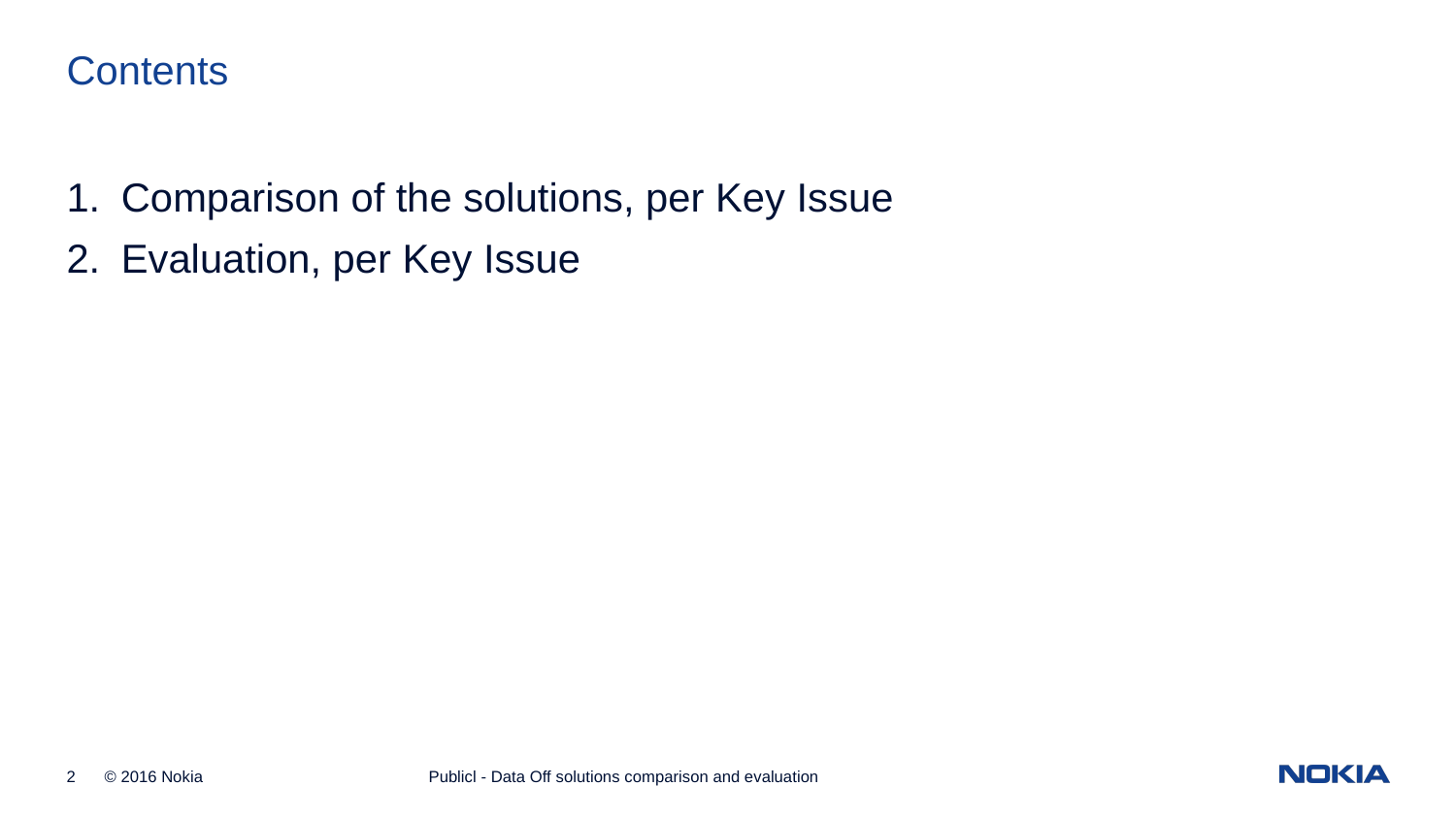

Contents
Comparison of the solutions, per Key Issue
Evaluation, per Key Issue
Publicl - Data Off solutions comparison and evaluation